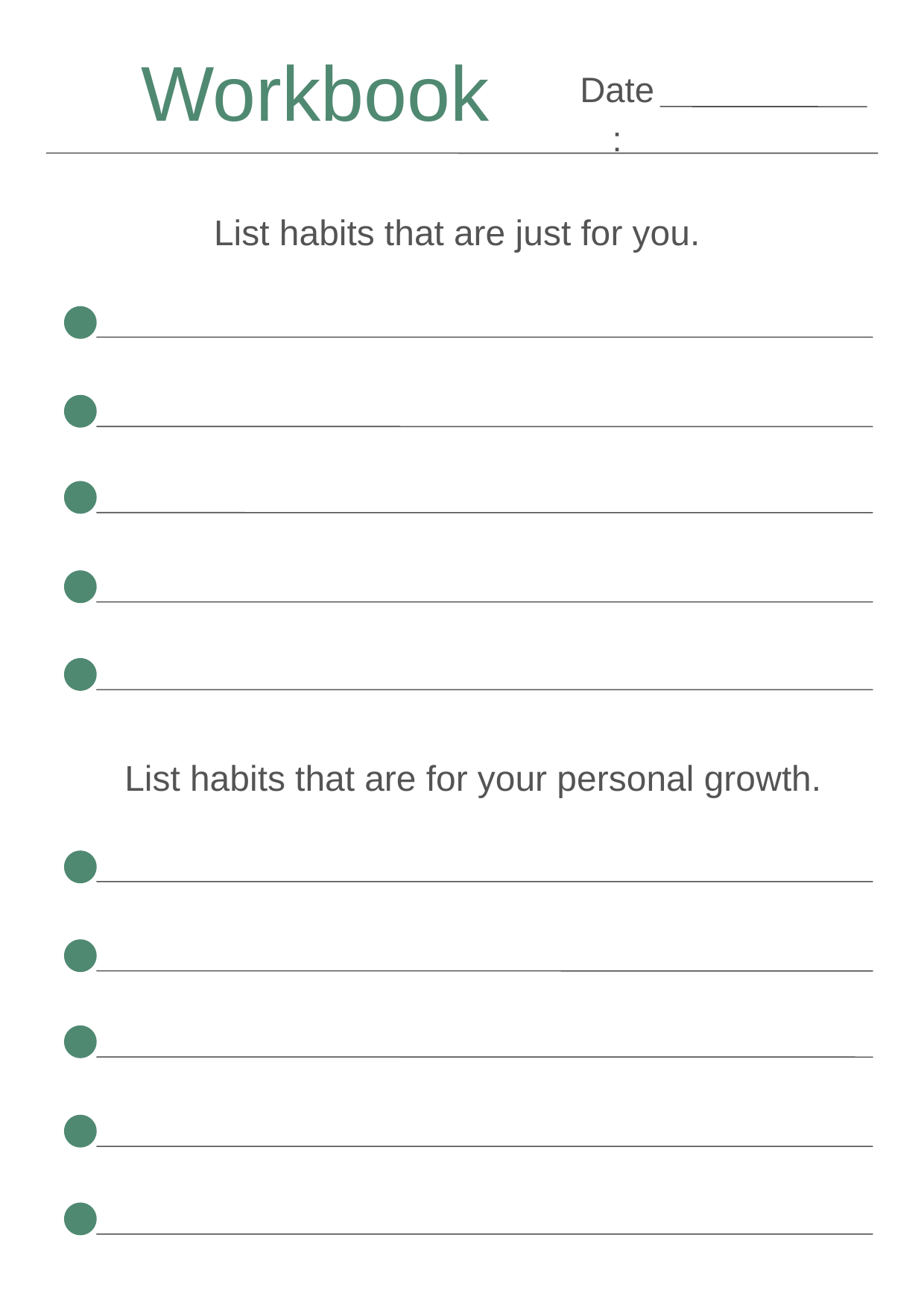

Workbook
Date:

List habits that are just for you.

List habits that are for your personal growth.